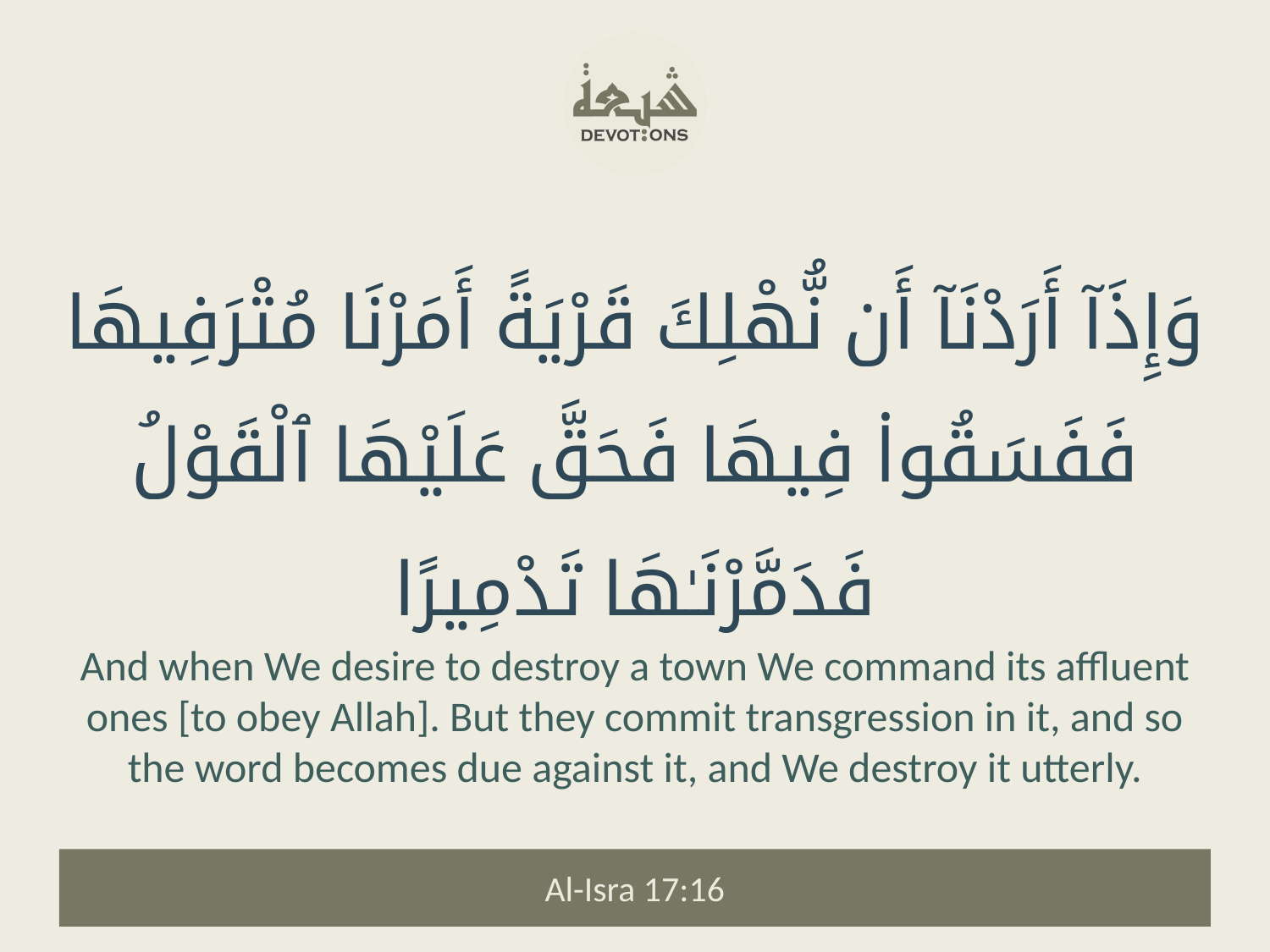

وَإِذَآ أَرَدْنَآ أَن نُّهْلِكَ قَرْيَةً أَمَرْنَا مُتْرَفِيهَا فَفَسَقُوا۟ فِيهَا فَحَقَّ عَلَيْهَا ٱلْقَوْلُ فَدَمَّرْنَـٰهَا تَدْمِيرًا
And when We desire to destroy a town We command its affluent ones [to obey Allah]. But they commit transgression in it, and so the word becomes due against it, and We destroy it utterly.
Al-Isra 17:16